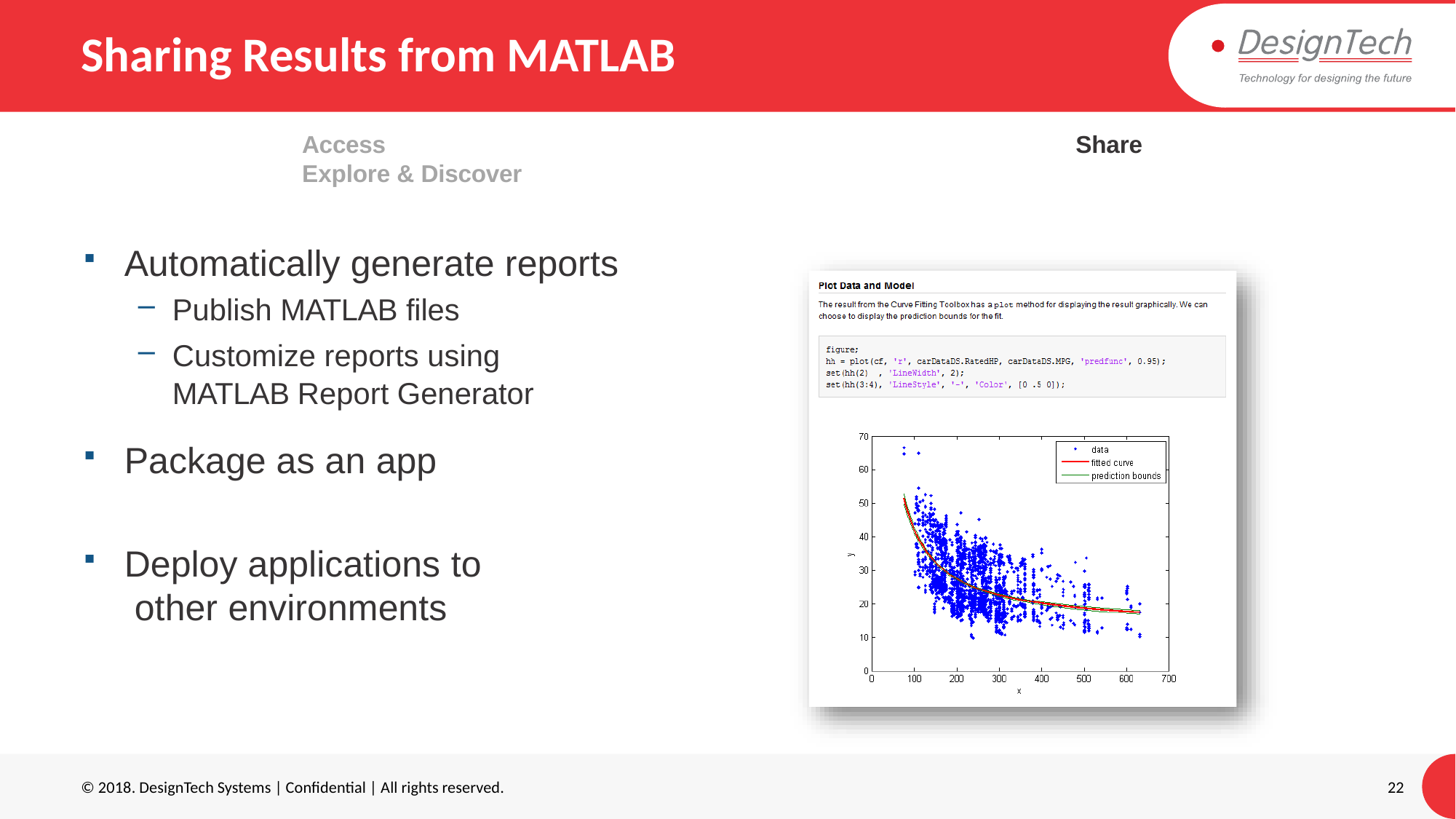

# Sharing Results from MATLAB
Access	Explore & Discover

Automatically generate reports
Publish MATLAB files
Customize reports using  MATLAB Report Generator
Share

Package as an app

Deploy applications to  other environments
© 2018. DesignTech Systems | Confidential | All rights reserved.
22